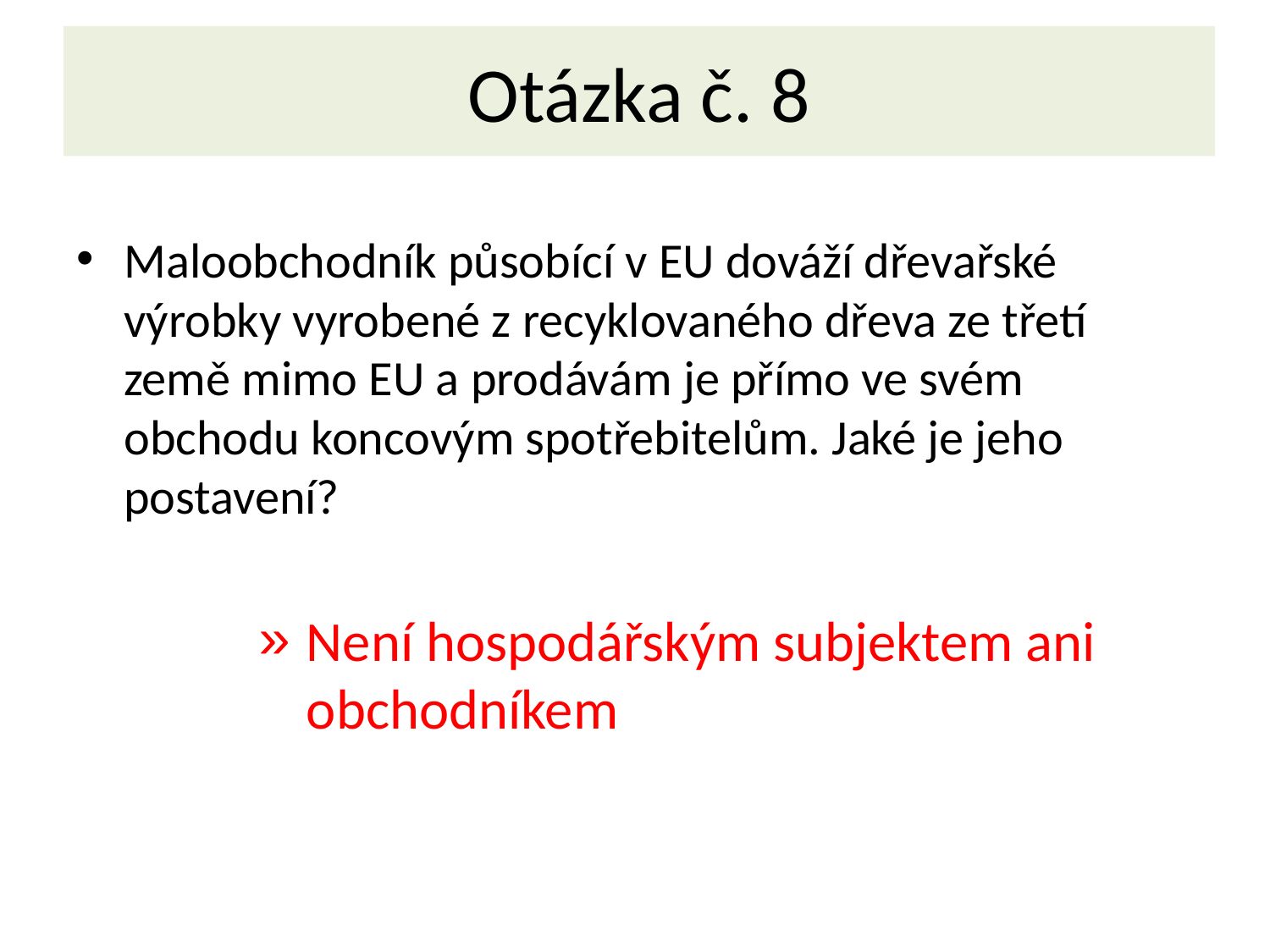

# Otázka č. 8
Maloobchodník působící v EU dováží dřevařské výrobky vyrobené z recyklovaného dřeva ze třetí země mimo EU a prodávám je přímo ve svém obchodu koncovým spotřebitelům. Jaké je jeho postavení?

Není hospodářským subjektem ani obchodníkem